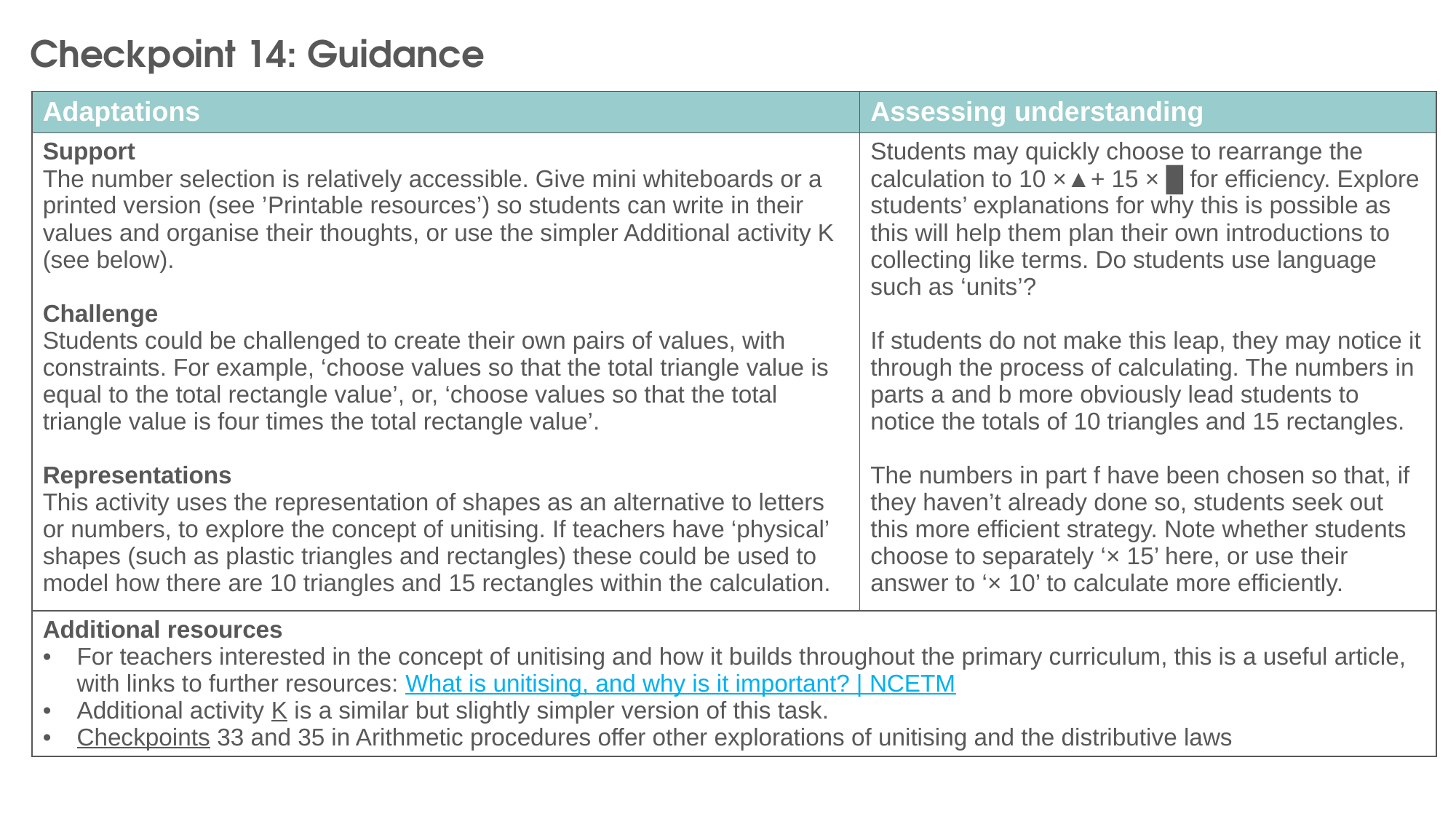

Checkpoint 14: Guidance
| Adaptations | Assessing understanding |
| --- | --- |
| Support The number selection is relatively accessible. Give mini whiteboards or a printed version (see ’Printable resources’) so students can write in their values and organise their thoughts, or use the simpler Additional activity K (see below). Challenge Students could be challenged to create their own pairs of values, with constraints. For example, ‘choose values so that the total triangle value is equal to the total rectangle value’, or, ‘choose values so that the total triangle value is four times the total rectangle value’. Representations This activity uses the representation of shapes as an alternative to letters or numbers, to explore the concept of unitising. If teachers have ‘physical’ shapes (such as plastic triangles and rectangles) these could be used to model how there are 10 triangles and 15 rectangles within the calculation. | Students may quickly choose to rearrange the calculation to 10 ×▲+ 15 × █ for efficiency. Explore students’ explanations for why this is possible as this will help them plan their own introductions to collecting like terms. Do students use language such as ‘units’? If students do not make this leap, they may notice it through the process of calculating. The numbers in parts a and b more obviously lead students to notice the totals of 10 triangles and 15 rectangles. The numbers in part f have been chosen so that, if they haven’t already done so, students seek out this more efficient strategy. Note whether students choose to separately ‘× 15’ here, or use their answer to ‘× 10’ to calculate more efficiently. |
| Additional resources For teachers interested in the concept of unitising and how it builds throughout the primary curriculum, this is a useful article, with links to further resources: What is unitising, and why is it important? | NCETM Additional activity K is a similar but slightly simpler version of this task. Checkpoints 33 and 35 in Arithmetic procedures offer other explorations of unitising and the distributive laws |  |